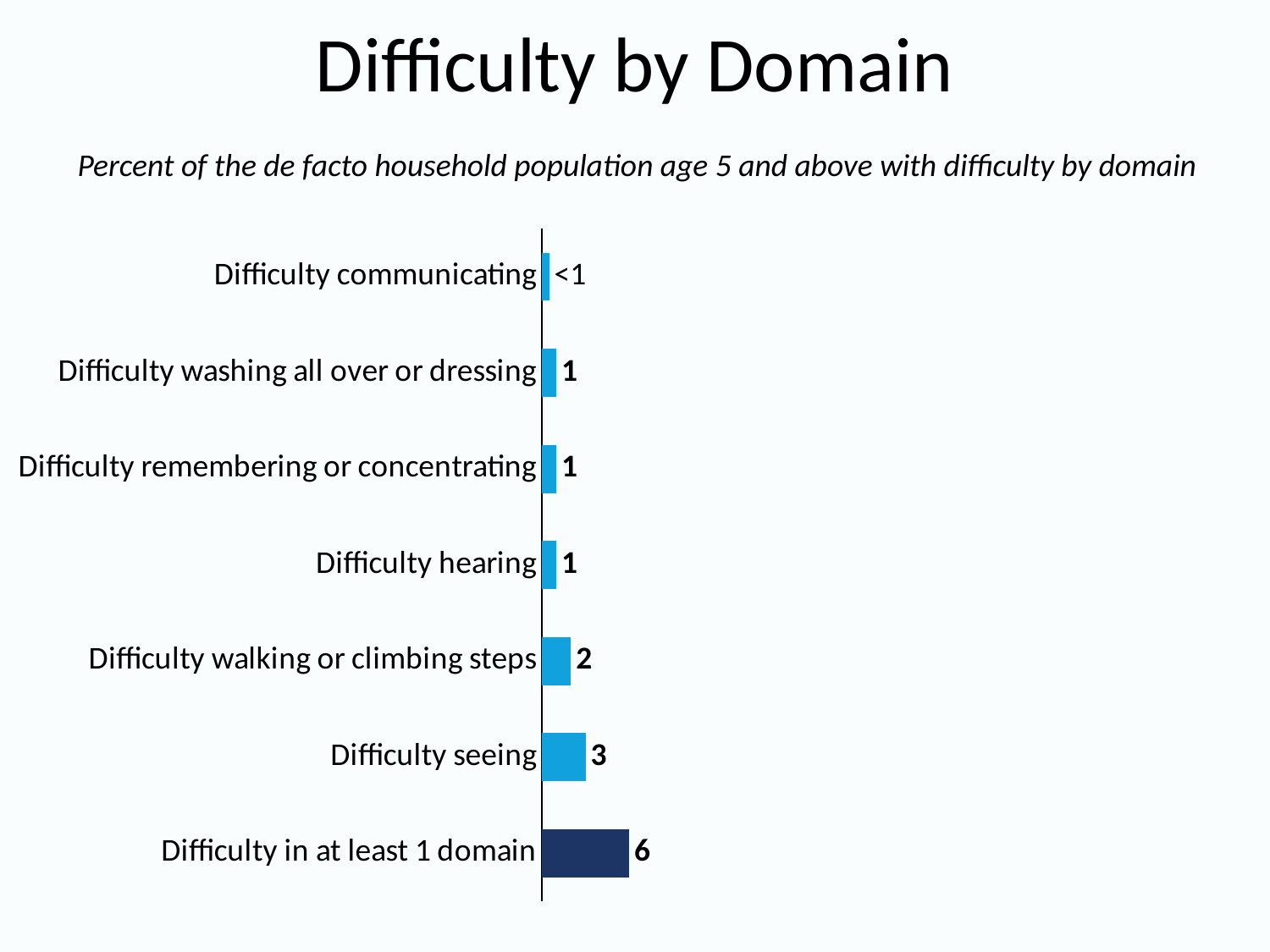

# Difficulty by Domain
Percent of the de facto household population age 5 and above with difficulty by domain

### Chart

| Category | Series 1 |
|---|---|
| Difficulty in at least 1 domain | 6.0 |
| Difficulty seeing | 3.0 |
| Difficulty walking or climbing steps | 2.0 |
| Difficulty hearing | 1.0 |
| Difficulty remembering or concentrating | 1.0 |
| Difficulty washing all over or dressing | 1.0 |
| Difficulty communicating | 0.5 |